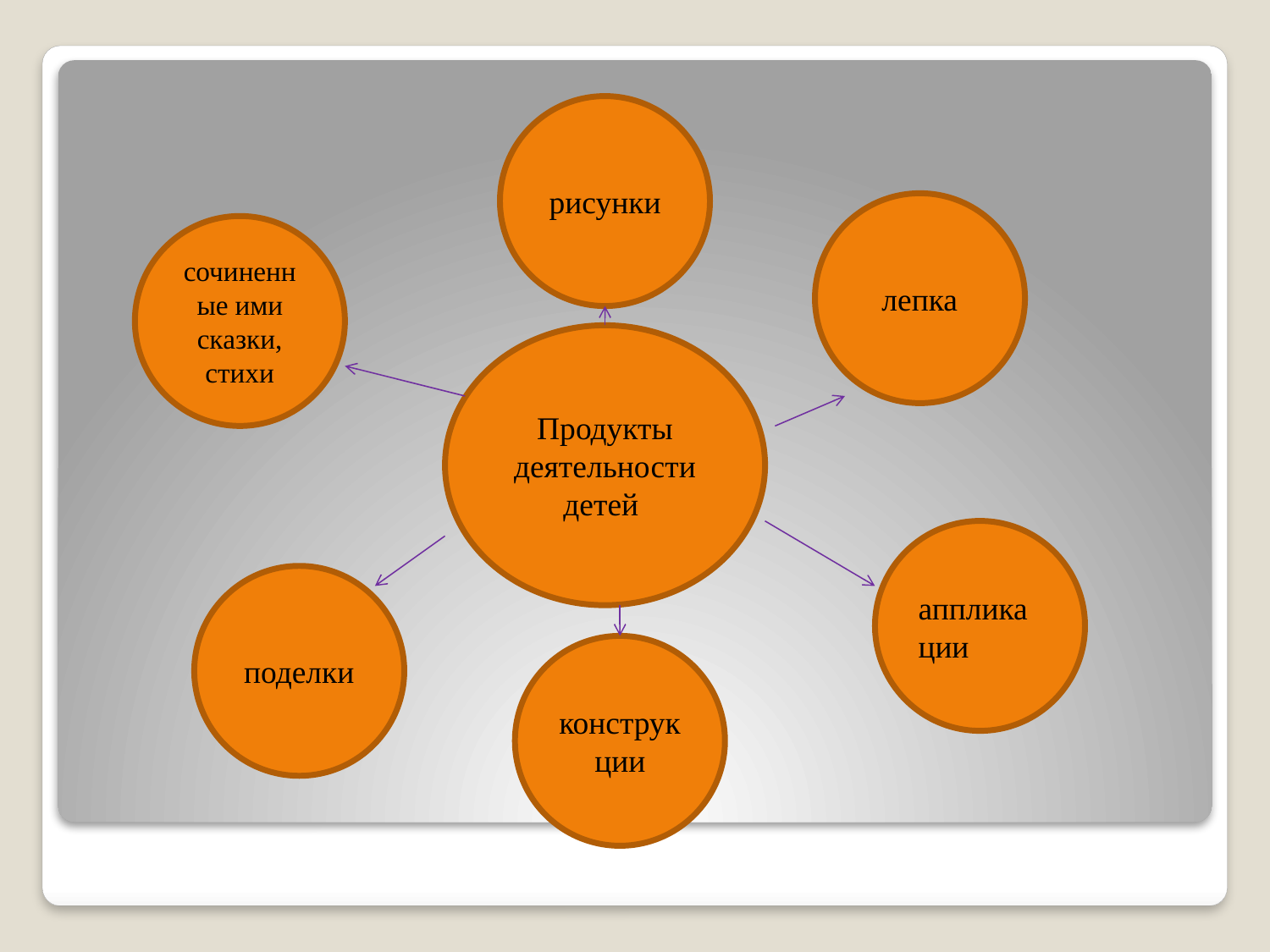

рисунки
лепка
сочиненные ими сказки, стихи
Продукты деятельности детей
аппликации
поделки
конструкции